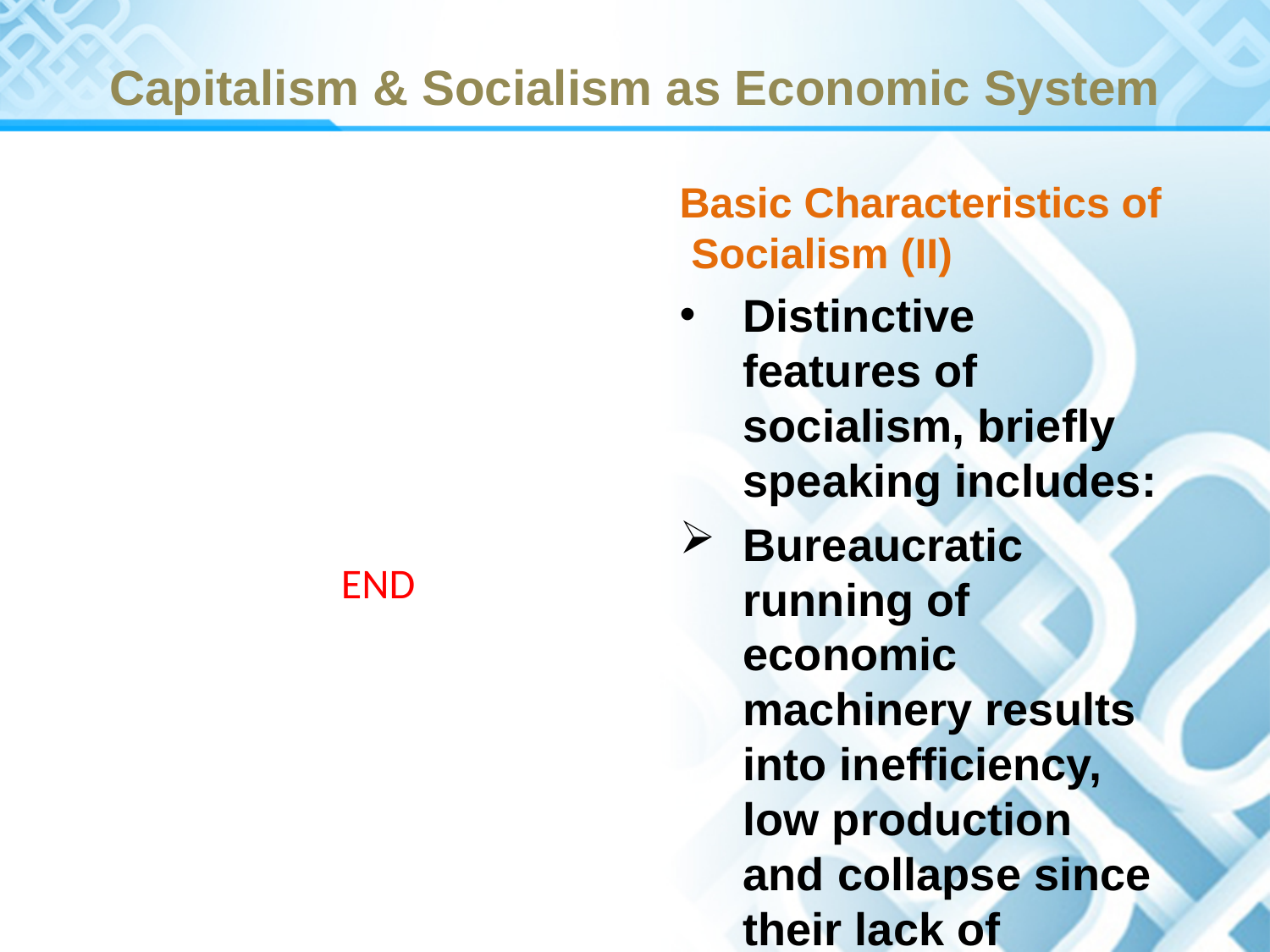

# Capitalism & Socialism as Economic System
Basic Characteristics of  Socialism (II)
Distinctive features of socialism, briefly speaking includes:
Bureaucratic running of economic machinery results into inefficiency, low production and collapse since their lack of initiative
END